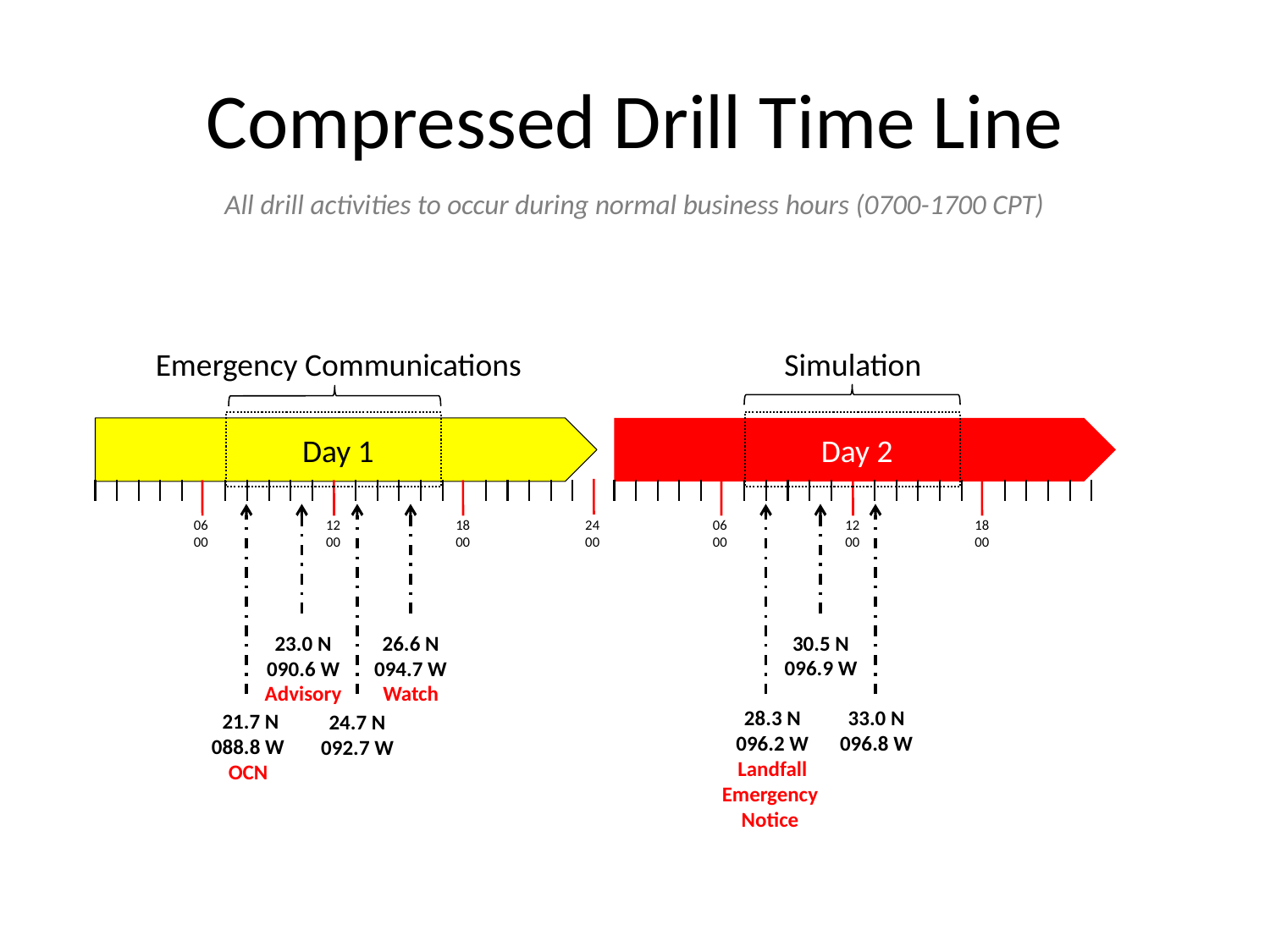

# Compressed Drill Time Line
All drill activities to occur during normal business hours (0700-1700 CPT)

Emergency Communications
Simulation

Day 1
Day 2
06
00
18
00
06
00
18
00
12
00
24
00
12
00
23.0 N
090.6 W
Advisory
26.6 N
094.7 W
Watch
30.5 N
096.9 W
28.3 N
096.2 W
Landfall
Emergency
Notice
33.0 N
096.8 W
 21.7 N
088.8 W
OCN
24.7 N
092.7 W